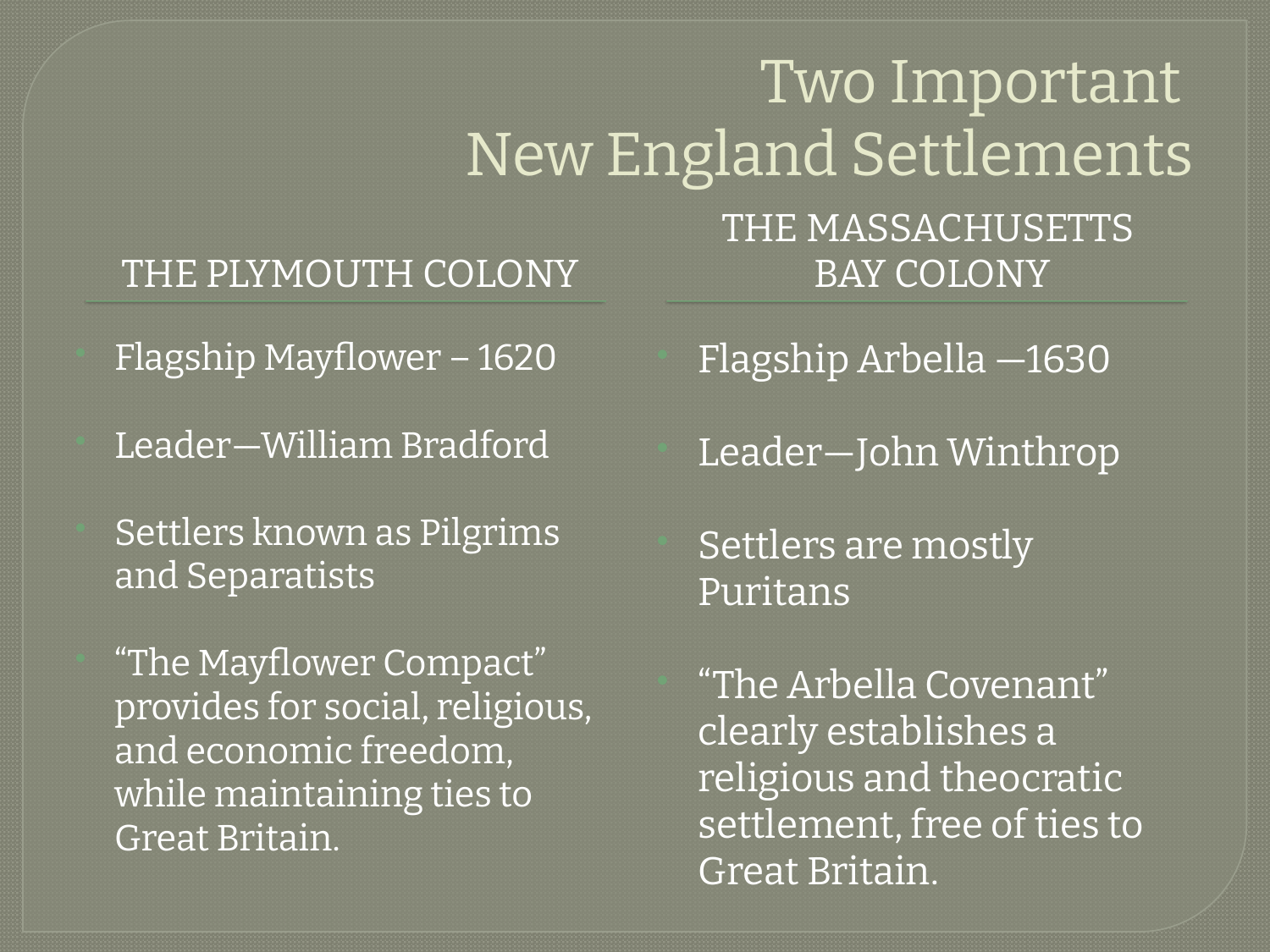

# Two Important New England Settlements
The Plymouth Colony
The Massachusetts
Bay Colony
Flagship Mayflower – 1620

Leader—William Bradford

Settlers known as Pilgrims and Separatists

“The Mayflower Compact” provides for social, religious, and economic freedom, while maintaining ties to Great Britain.
Flagship Arbella —1630

Leader—John Winthrop

Settlers are mostly Puritans

“The Arbella Covenant” clearly establishes a religious and theocratic settlement, free of ties to Great Britain.